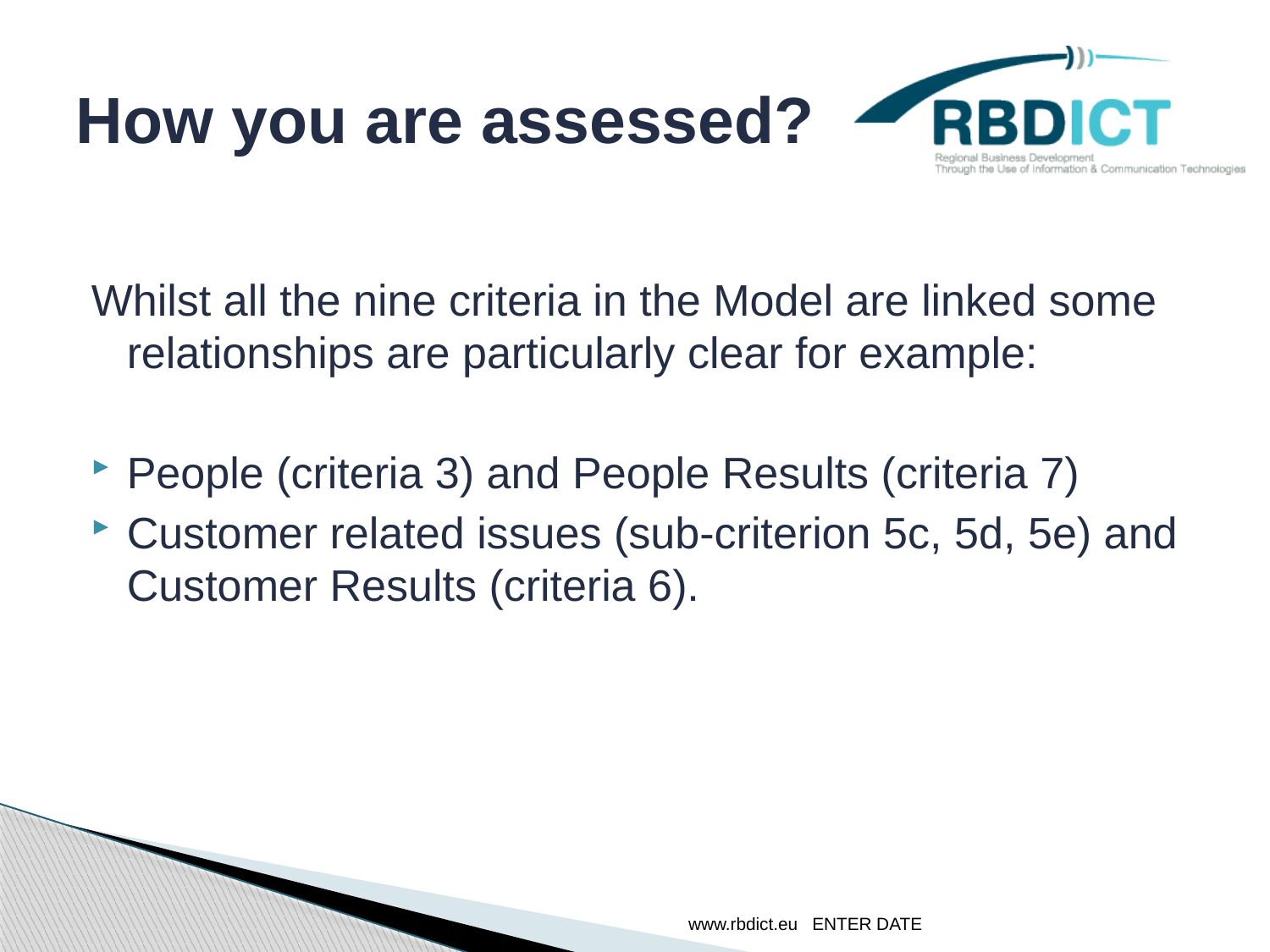

# How you are assessed?

Whilst all the nine criteria in the Model are linked some relationships are particularly clear for example:

People (criteria 3) and People Results (criteria 7)
Customer related issues (sub-criterion 5c, 5d, 5e) and Customer Results (criteria 6).
www.rbdict.eu   ENTER DATE